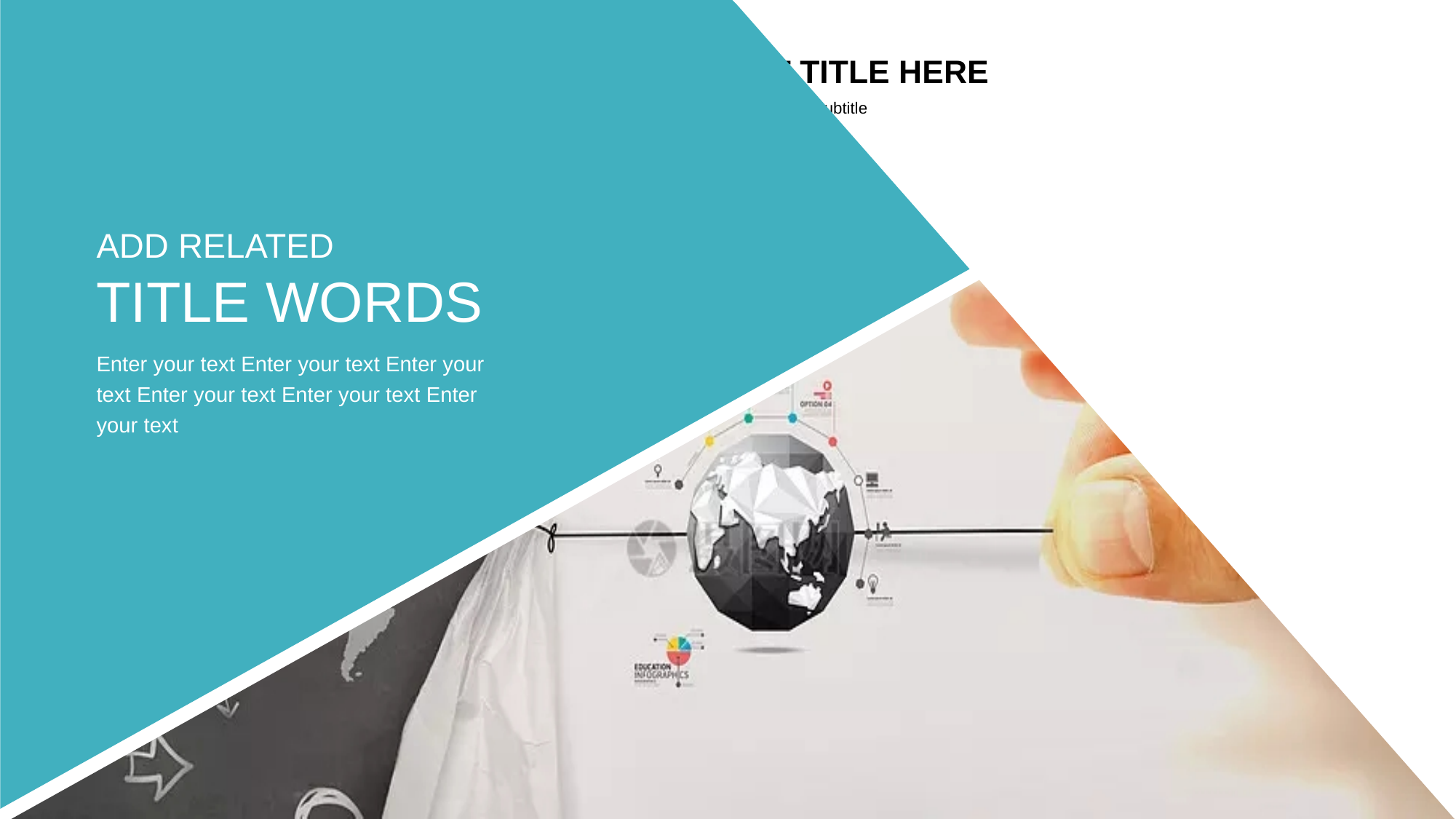

ADD RELATED
TITLE WORDS

Enter your text Enter your text Enter your text Enter your text Enter your text Enter your text